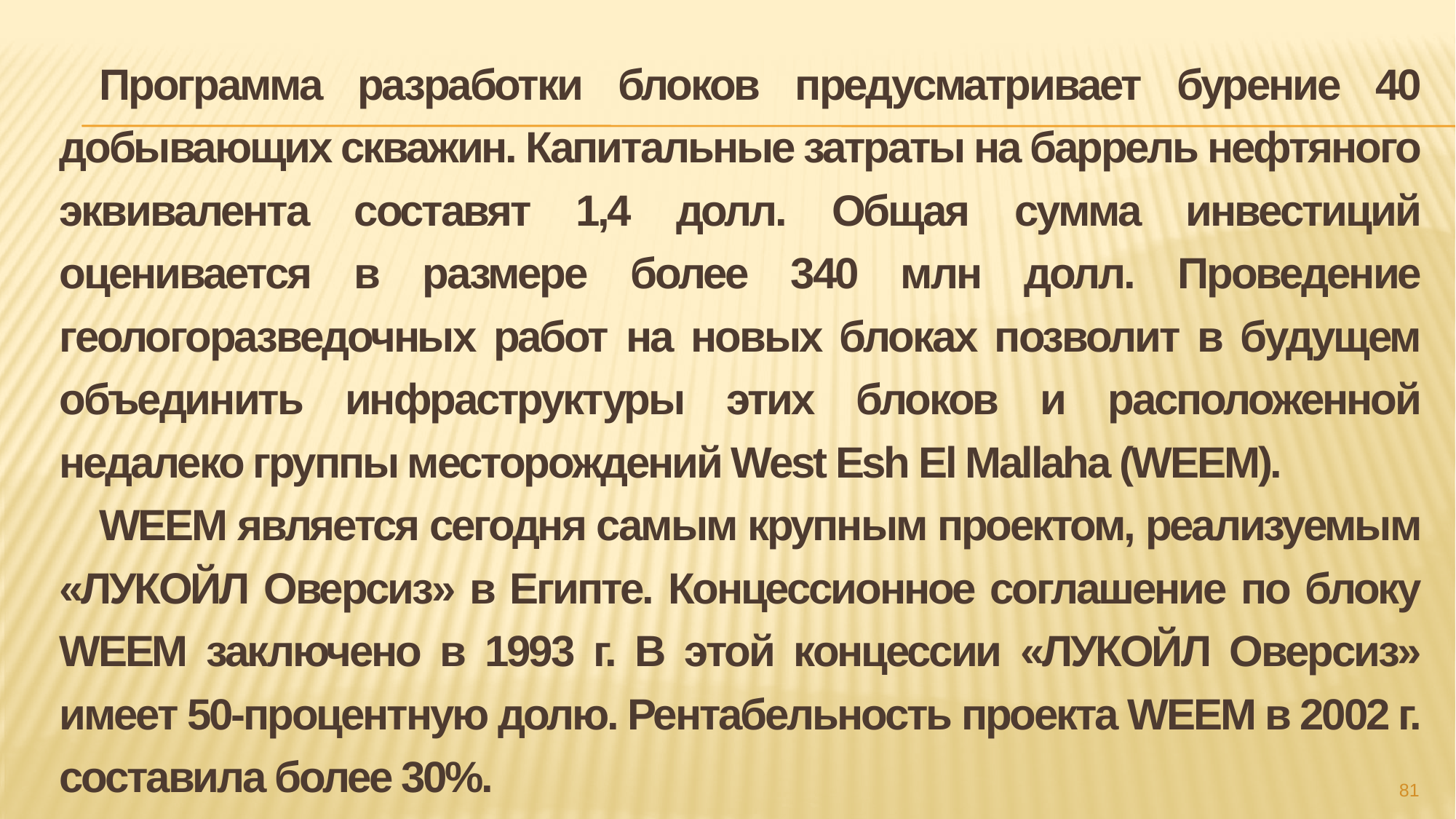

Программа разработки блоков предусматривает бурение 40 добывающих скважин. Капитальные затраты на баррель нефтяного эквивалента составят 1,4 долл. Общая сумма инвестиций оценивается в размере более 340 млн долл. Проведение геологоразведочных работ на новых блоках позволит в будущем объединить инфраструктуры этих блоков и расположенной недалеко группы месторождений West Esh El Mallaha (WEEM).
WEEM является сегодня самым крупным проектом, реализуемым «ЛУКОЙЛ Оверсиз» в Египте. Концессионное соглашение по блоку WEEM заключено в 1993 г. В этой концессии «ЛУКОЙЛ Оверсиз» имеет 50-процентную долю. Рентабельность проекта WEEM в 2002 г. составила более 30%.
#
81